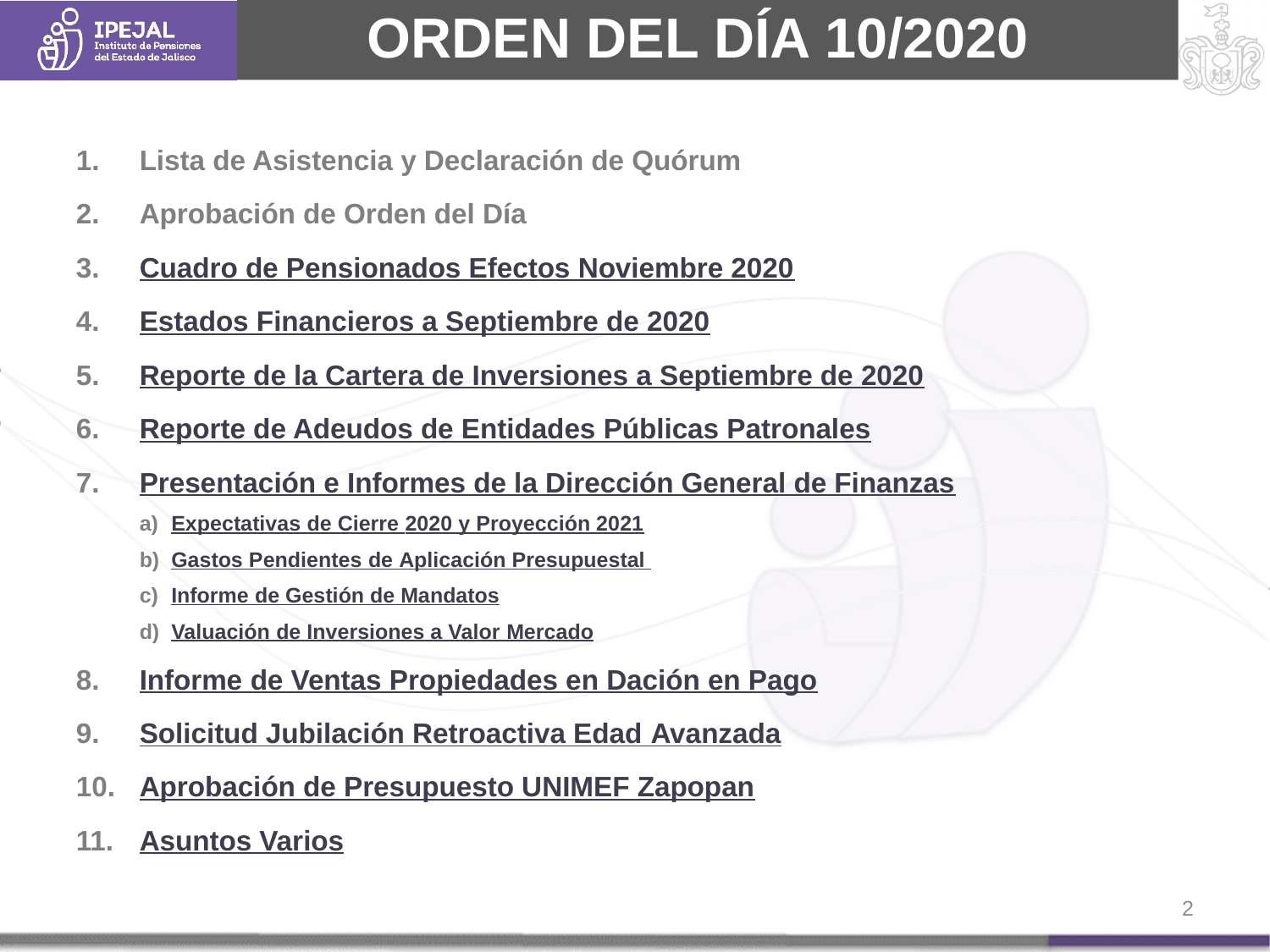

# ORDEN DEL DÍA 10/2020
Lista de Asistencia y Declaración de Quórum
Aprobación de Orden del Día
Cuadro de Pensionados Efectos Noviembre 2020
Estados Financieros a Septiembre de 2020
Reporte de la Cartera de Inversiones a Septiembre de 2020
Reporte de Adeudos de Entidades Públicas Patronales
Presentación e Informes de la Dirección General de Finanzas
Expectativas de Cierre 2020 y Proyección 2021
Gastos Pendientes de Aplicación Presupuestal
Informe de Gestión de Mandatos
Valuación de Inversiones a Valor Mercado
Informe de Ventas Propiedades en Dación en Pago
Solicitud Jubilación Retroactiva Edad Avanzada
Aprobación de Presupuesto UNIMEF Zapopan
Asuntos Varios

2